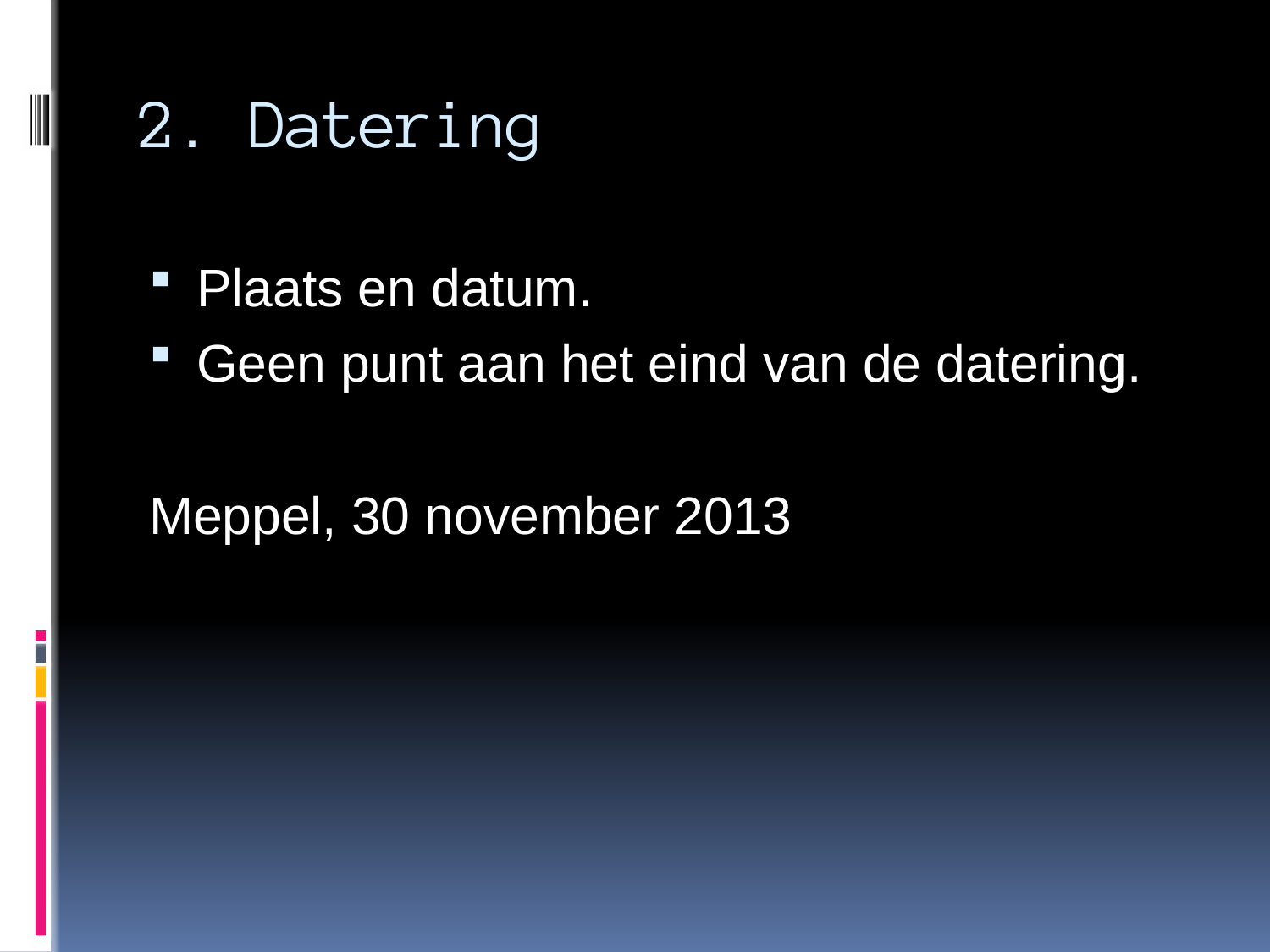

# 2. Datering
Plaats en datum.
Geen punt aan het eind van de datering.

Meppel, 30 november 2013